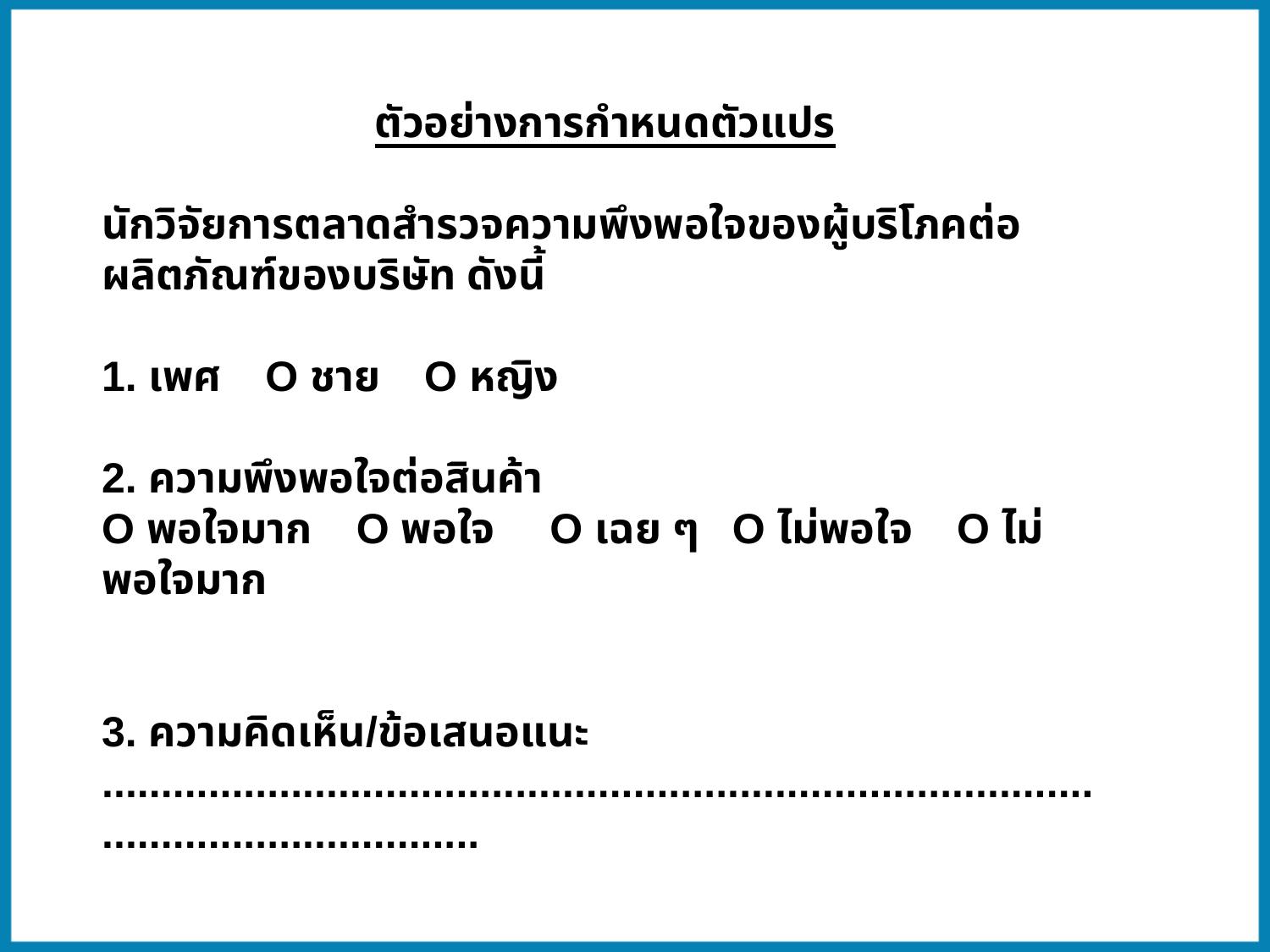

ตัวอย่างการกำหนดตัวแปร

นักวิจัยการตลาดสำรวจความพึงพอใจของผู้บริโภคต่อผลิตภัณฑ์ของบริษัท ดังนี้

1. เพศ    O ชาย    O หญิง

2. ความพึงพอใจต่อสินค้า
O พอใจมาก    O พอใจ     O เฉย ๆ   O ไม่พอใจ    O ไม่พอใจมาก

3. ความคิดเห็น/ข้อเสนอแนะ
....................................................................................................................